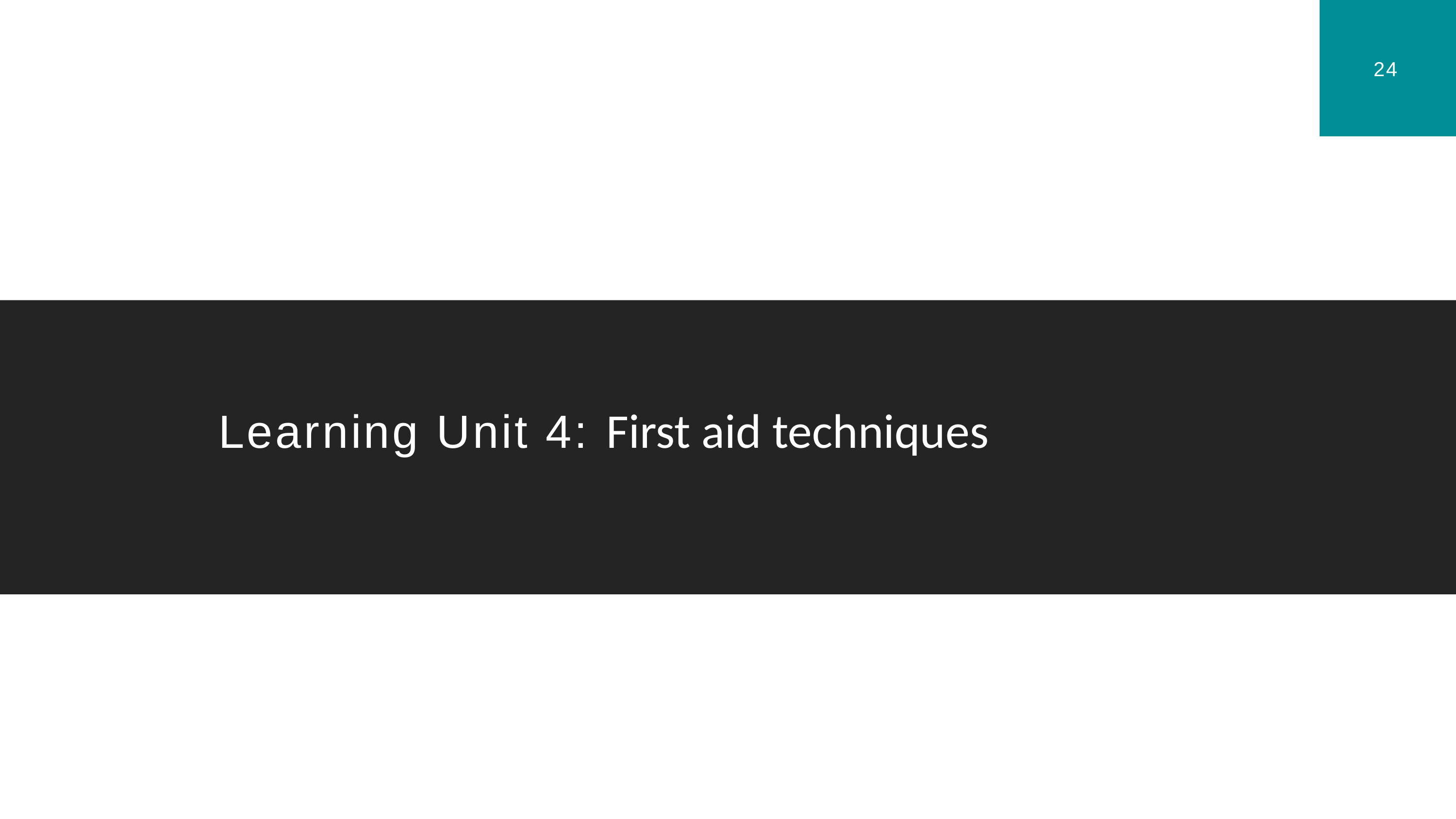

24

Learning Unit 4: First aid techniques